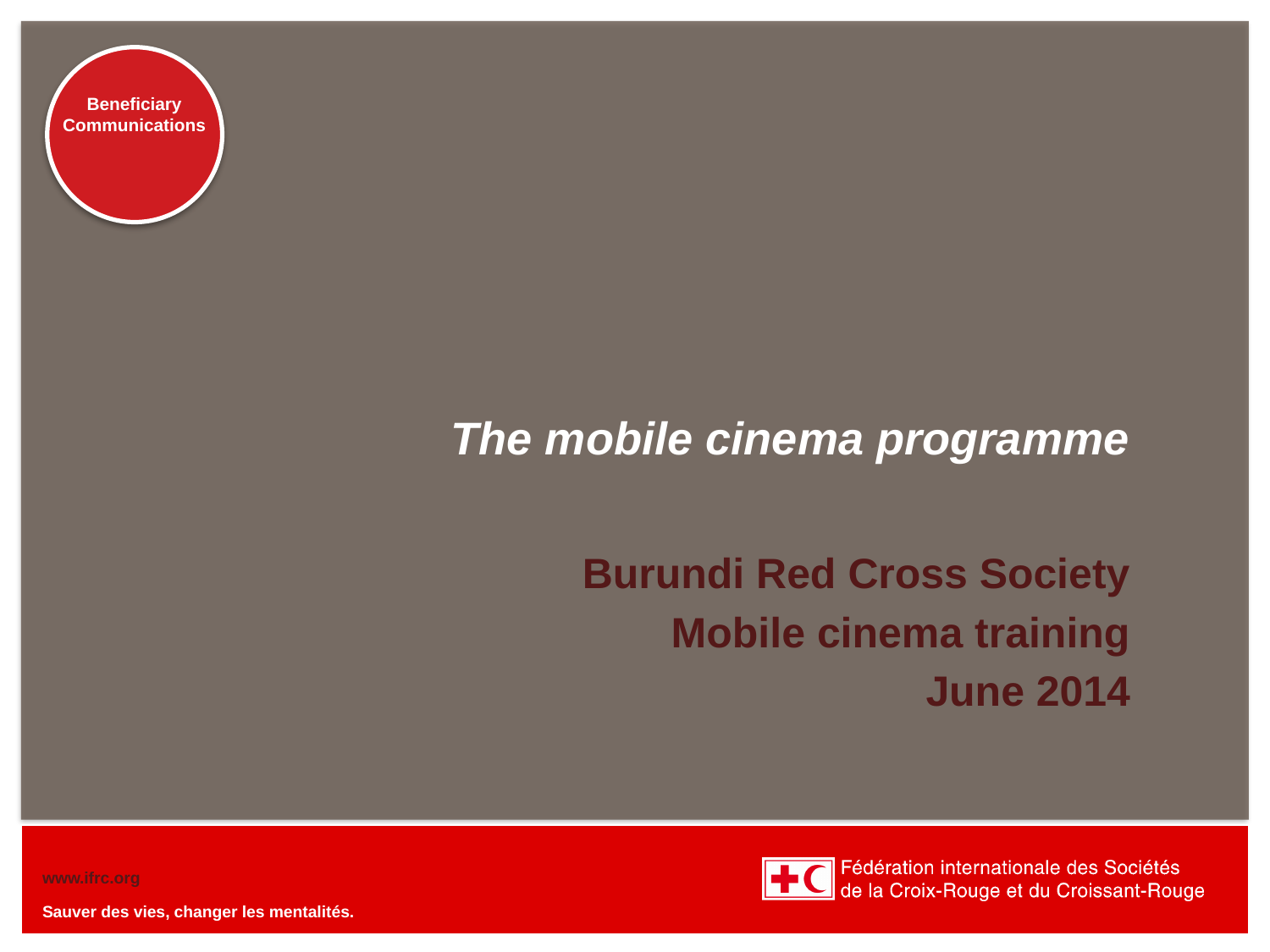

# The mobile cinema programme
Burundi Red Cross Society
Mobile cinema training
June 2014